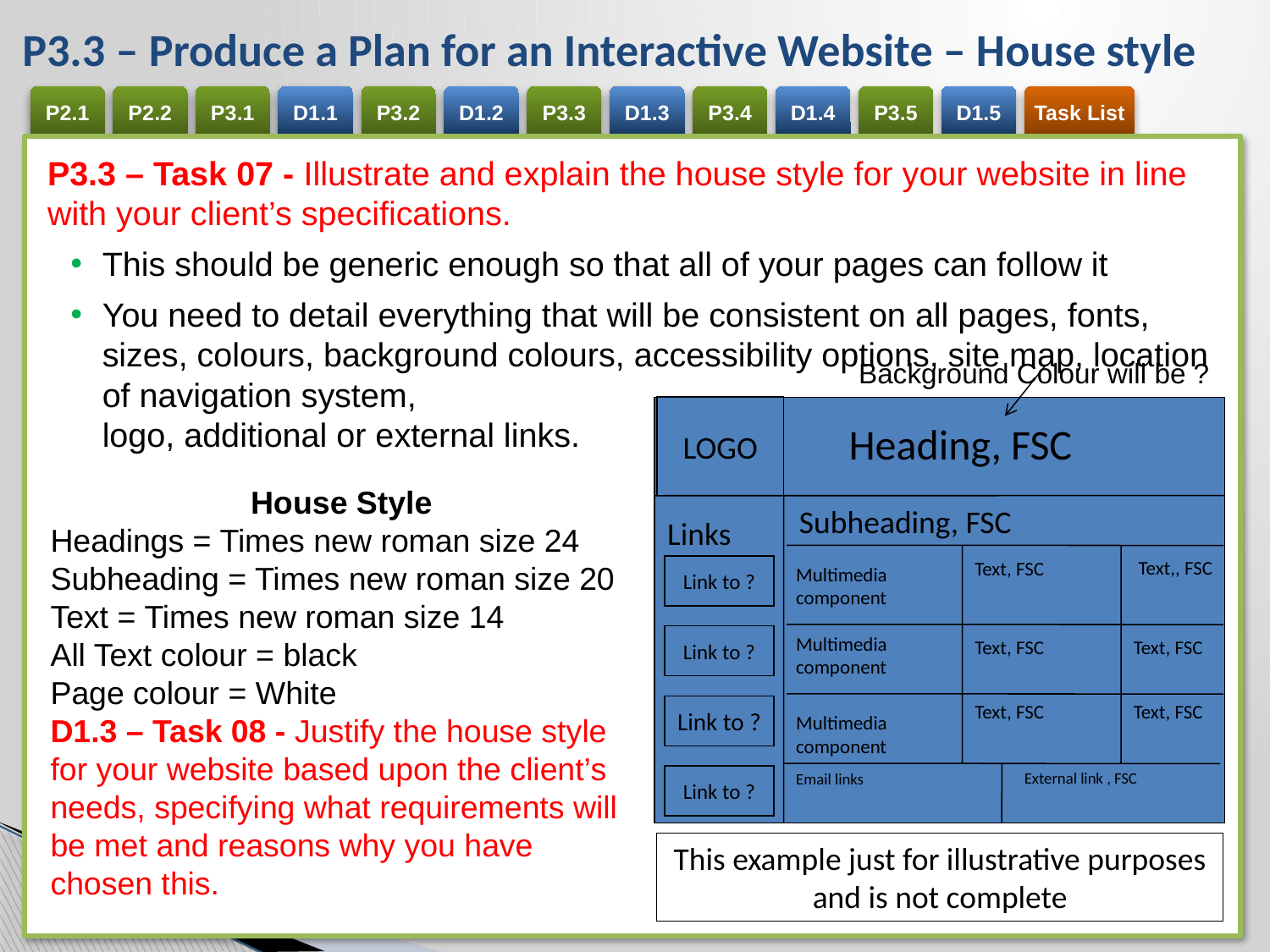

# P3.3 – Produce a Plan for an Interactive Website – House style
P3.3 – Task 07 - Illustrate and explain the house style for your website in line with your client’s specifications.
This should be generic enough so that all of your pages can follow it
You need to detail everything that will be consistent on all pages, fonts, sizes, colours, background colours, accessibility options, site map, location of navigation system,
logo, additional or external links.
Background Colour will be ?
LOGO

Heading, FSC

Subheading, FSC
Links
Text,, FSC
Text, FSC
Multimedia component
Link to ?
Multimedia component
Link to ?
Text, FSC
Text, FSC
Text, FSC
Text, FSC
Link to ?
Multimedia component
External link , FSC
Email links

Link to ?
This example just for illustrative purposes and is not complete
House Style
Headings = Times new roman size 24
Subheading = Times new roman size 20
Text = Times new roman size 14
All Text colour = black
Page colour = White
D1.3 – Task 08 - Justify the house style for your website based upon the client’s needs, specifying what requirements will be met and reasons why you have chosen this.